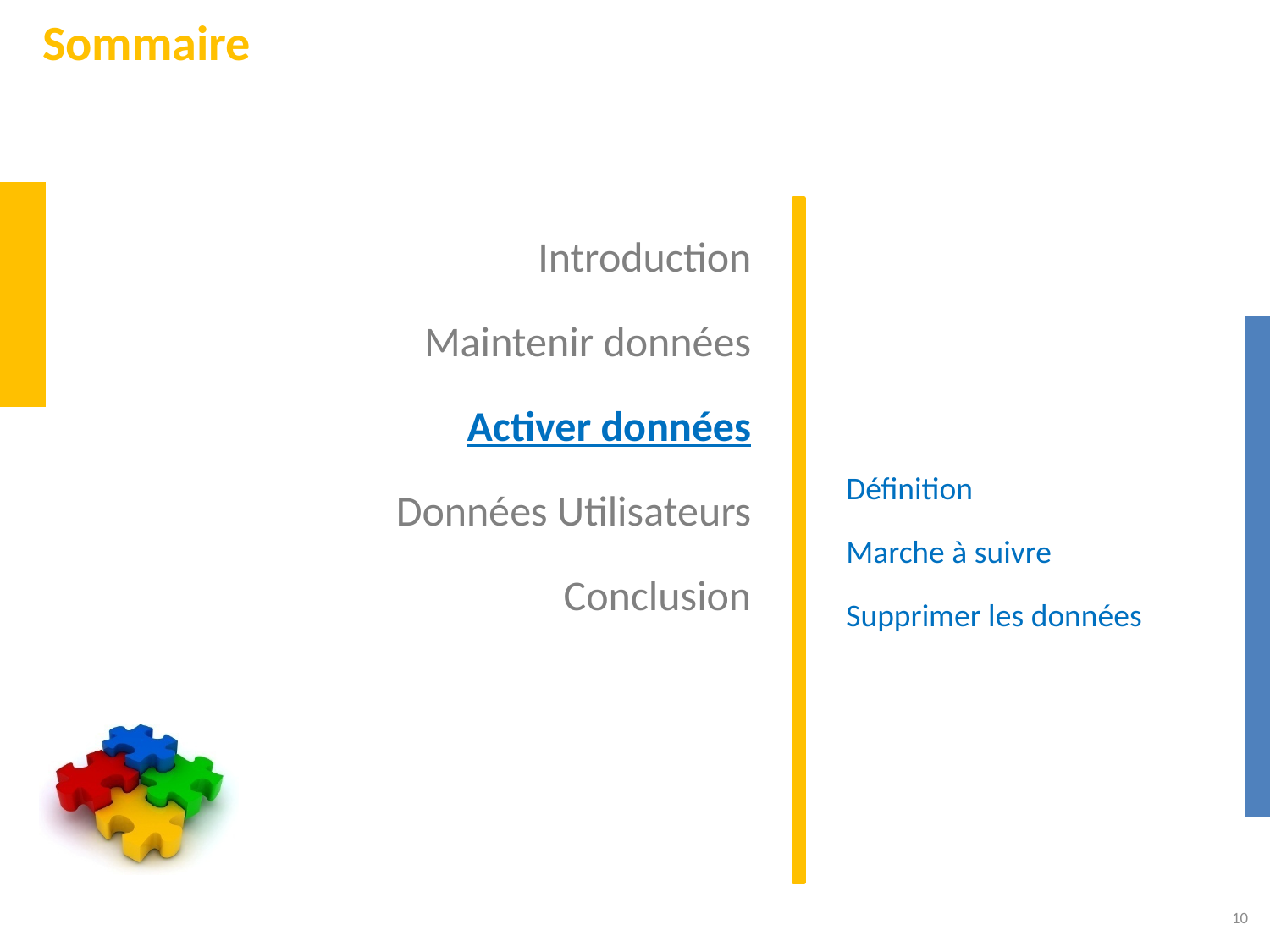

# Sommaire
Introduction
Maintenir données
Activer données
Données Utilisateurs
Conclusion
Définition
Marche à suivre
Supprimer les données
10